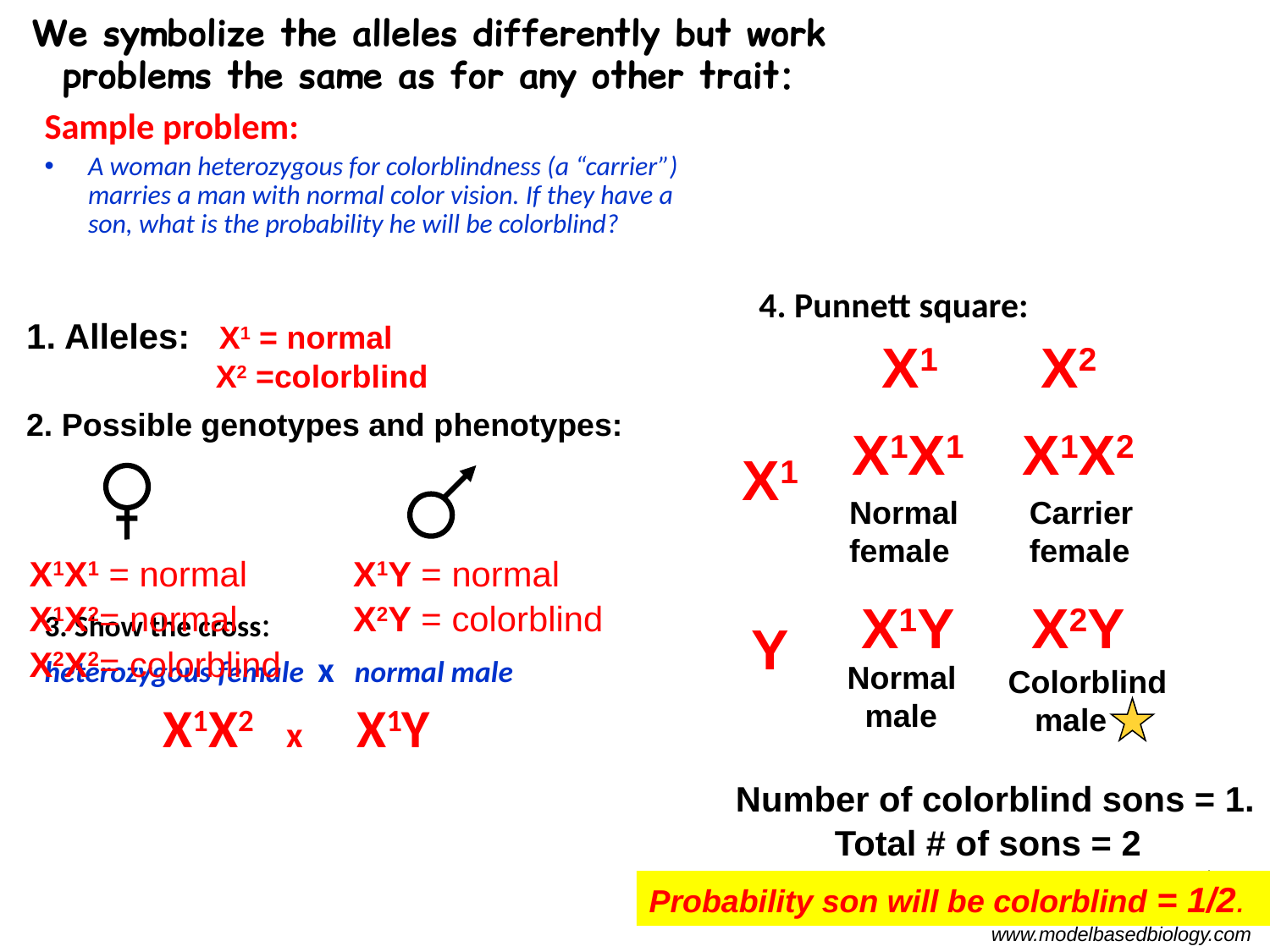

# We symbolize the alleles differently but work problems the same as for any other trait:
Sample problem:
A woman heterozygous for colorblindness (a “carrier”) marries a man with normal color vision. If they have a son, what is the probability he will be colorblind?

3. Show the cross:
heterozygous female  x   normal male
	           X1X2   x     X1Y

4. Punnett square:
1. Alleles:   X1 = normal
	       X2 =colorblind
2. Possible genotypes and phenotypes:
X1
X2

X1X1

X1X2

X1

Normal
female
Carrier
female

X1X1 = normal
X1X2= normal
X2X2= colorblind
X1Y = normal
X2Y = colorblind

X1Y
X2Y
Y
Normal
  male
Colorblind
   male

          Number of colorblind sons = 1.

                             Total # of sons = 2

Probability son will be colorblind = 1/2.